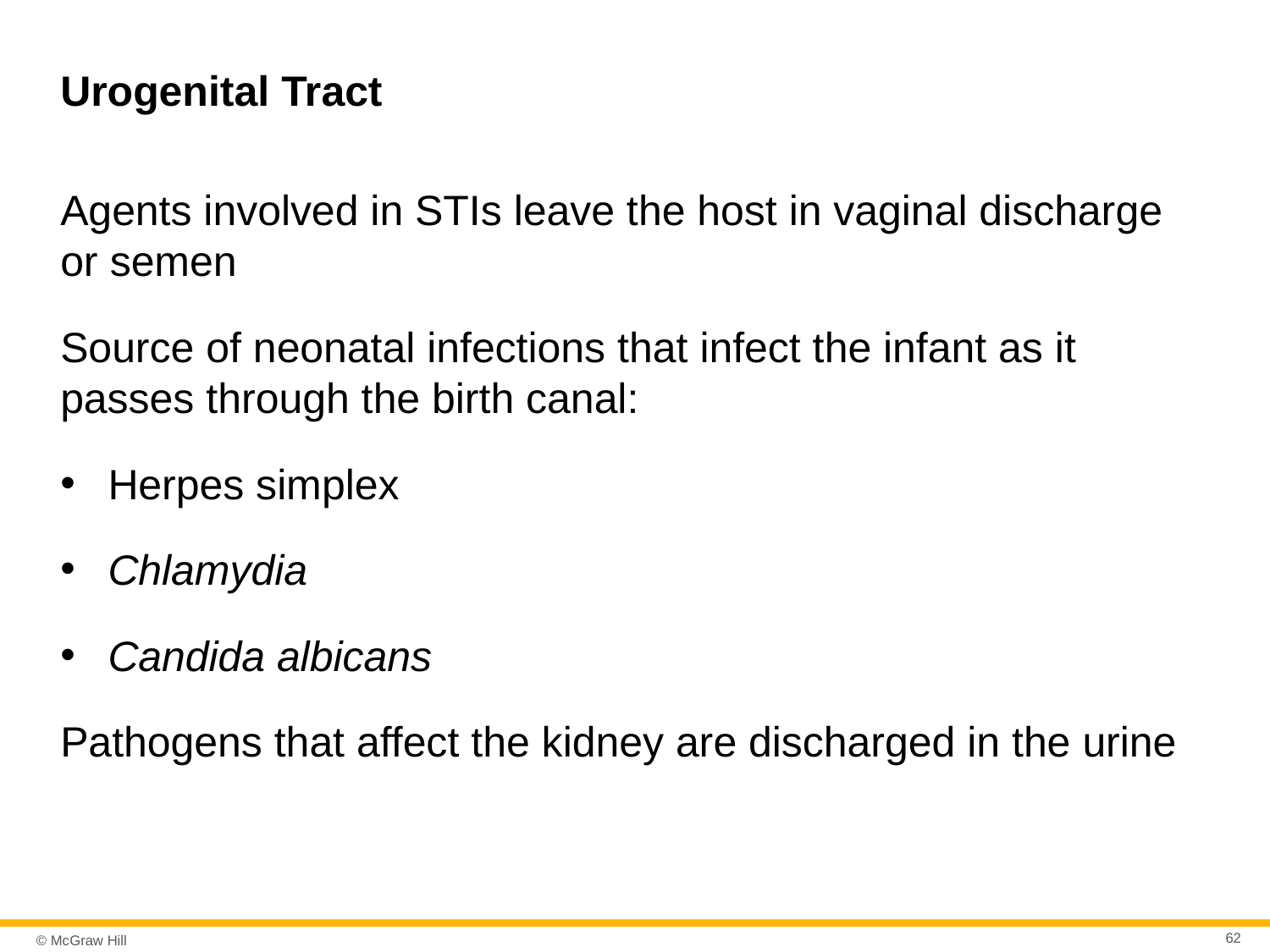

# Urogenital Tract
Agents involved in STIs leave the host in vaginal discharge or semen
Source of neonatal infections that infect the infant as it passes through the birth canal:
Herpes simplex
Chlamydia
Candida albicans
Pathogens that affect the kidney are discharged in the urine